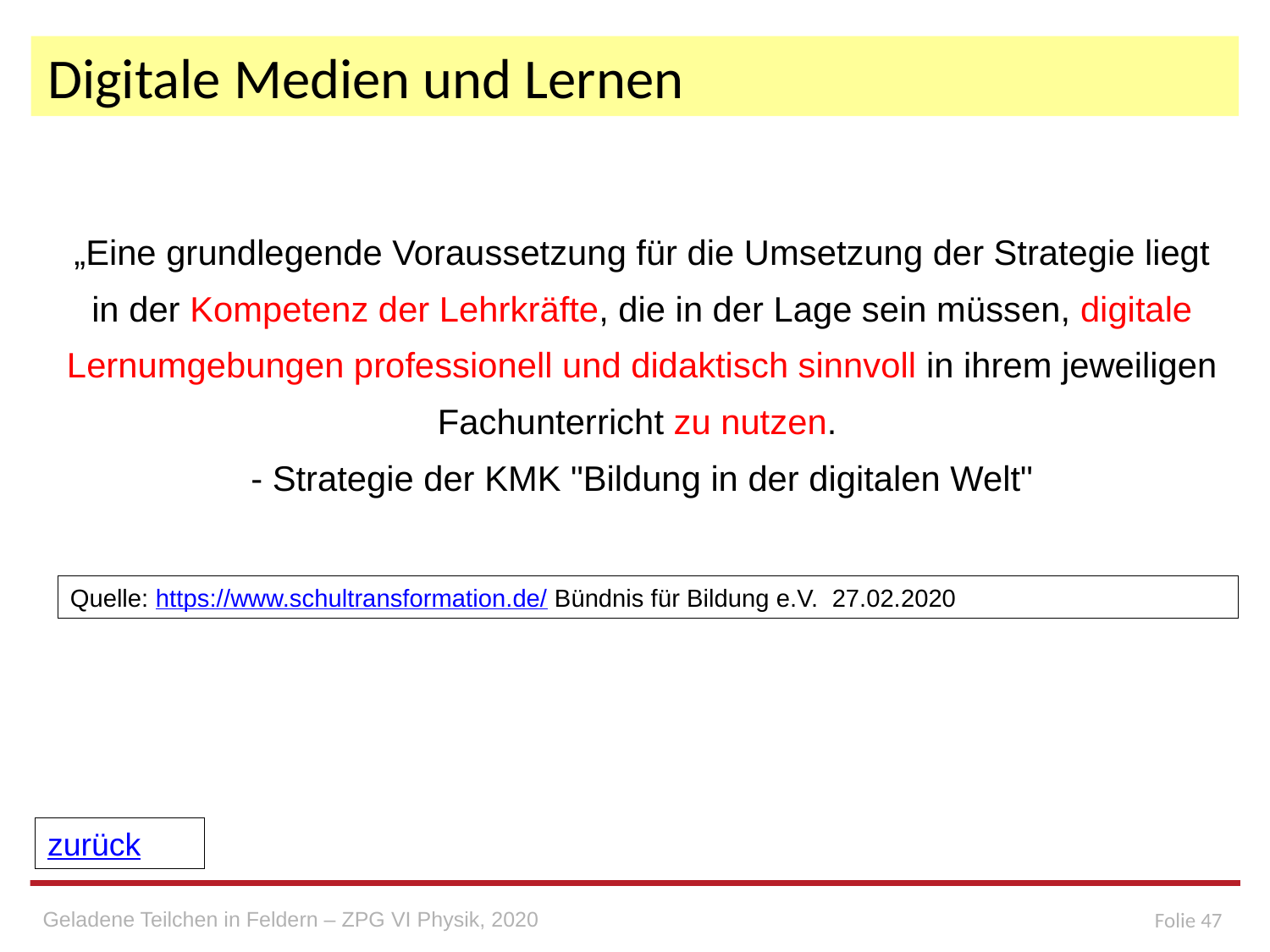

# Digitale Medien und Lernen
„Eine grundlegende Voraussetzung für die Umsetzung der Strategie liegt in der Kompetenz der Lehrkräfte, die in der Lage sein müssen, digitale Lernumgebungen professionell und didaktisch sinnvoll in ihrem jeweiligen Fachunterricht zu nutzen. 
- Strategie der KMK "Bildung in der digitalen Welt"
Quelle: https://www.schultransformation.de/ Bündnis für Bildung e.V.  27.02.2020
zurück
Geladene Teilchen in Feldern – ZPG VI Physik, 2020
Folie 47